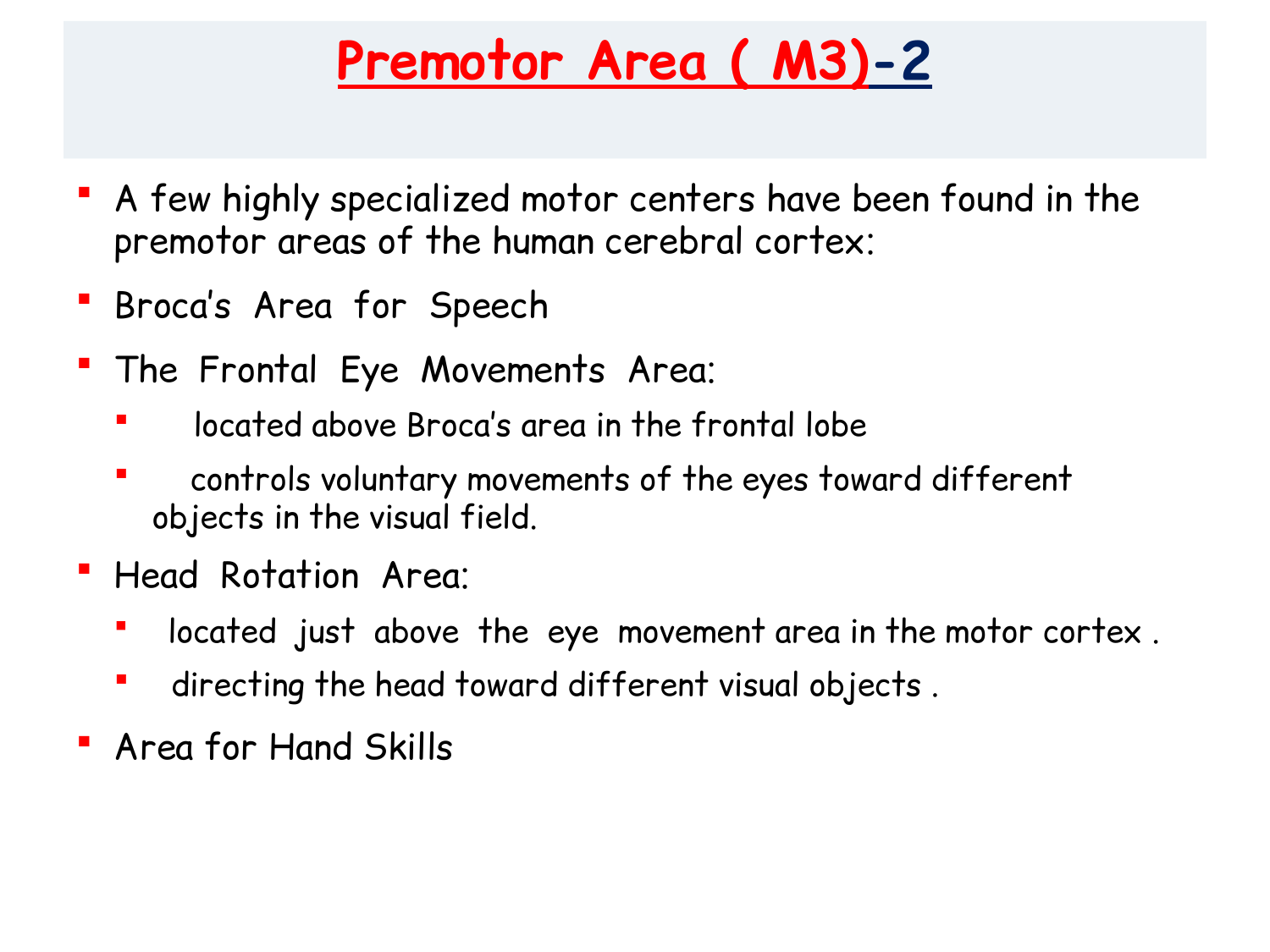

# Premotor Area ( M3)-2
A few highly specialized motor centers have been found in the premotor areas of the human cerebral cortex:
Broca’s  Area  for  Speech
The  Frontal  Eye  Movements  Area:
   located above Broca’s area in the frontal lobe
    controls voluntary movements of the eyes toward different objects in the visual field.
Head  Rotation  Area:
  located  just  above  the  eye  movement area in the motor cortex .
  directing the head toward different visual objects .
Area for Hand Skills